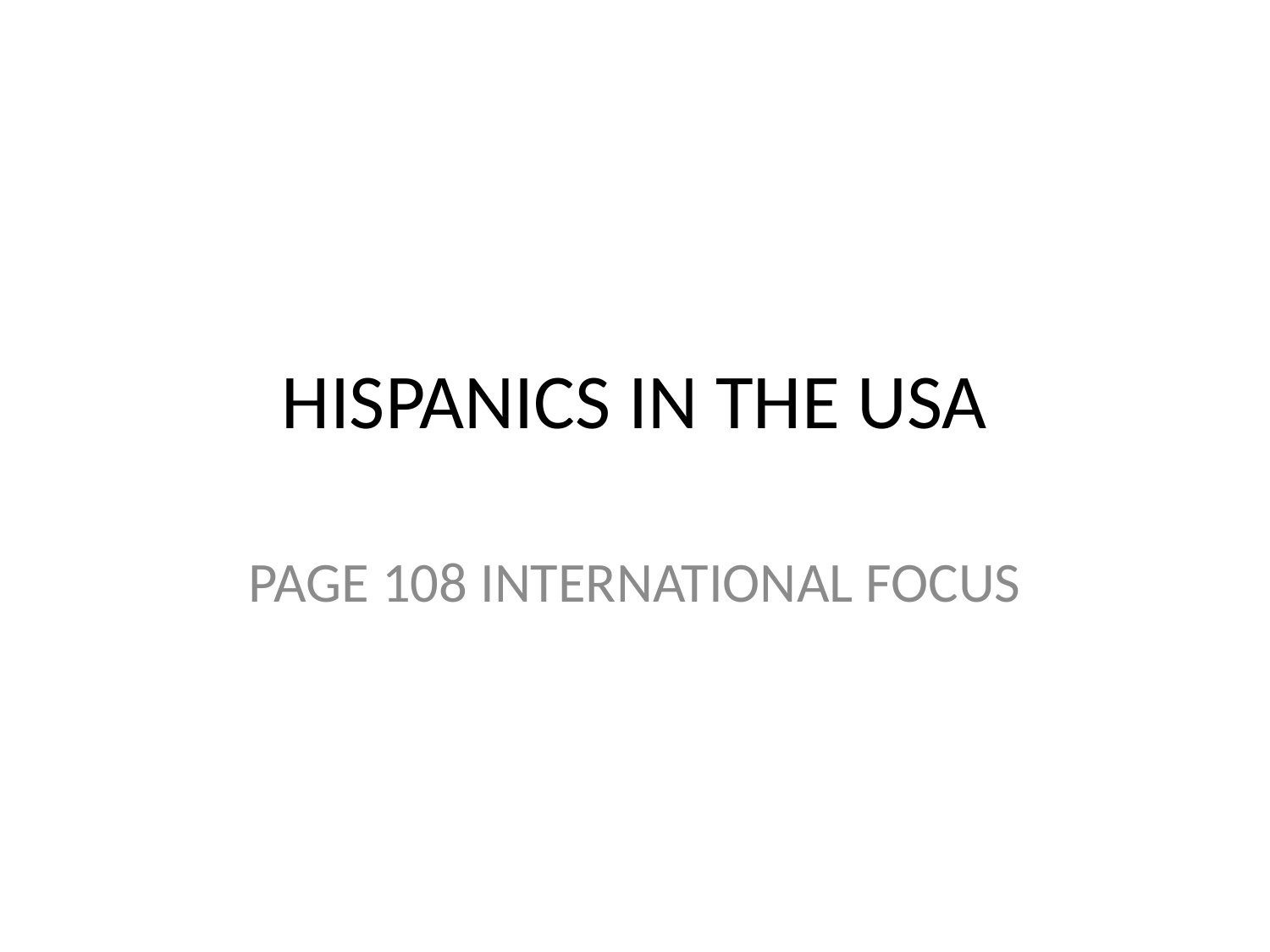

# HISPANICS IN THE USA
PAGE 108 INTERNATIONAL FOCUS